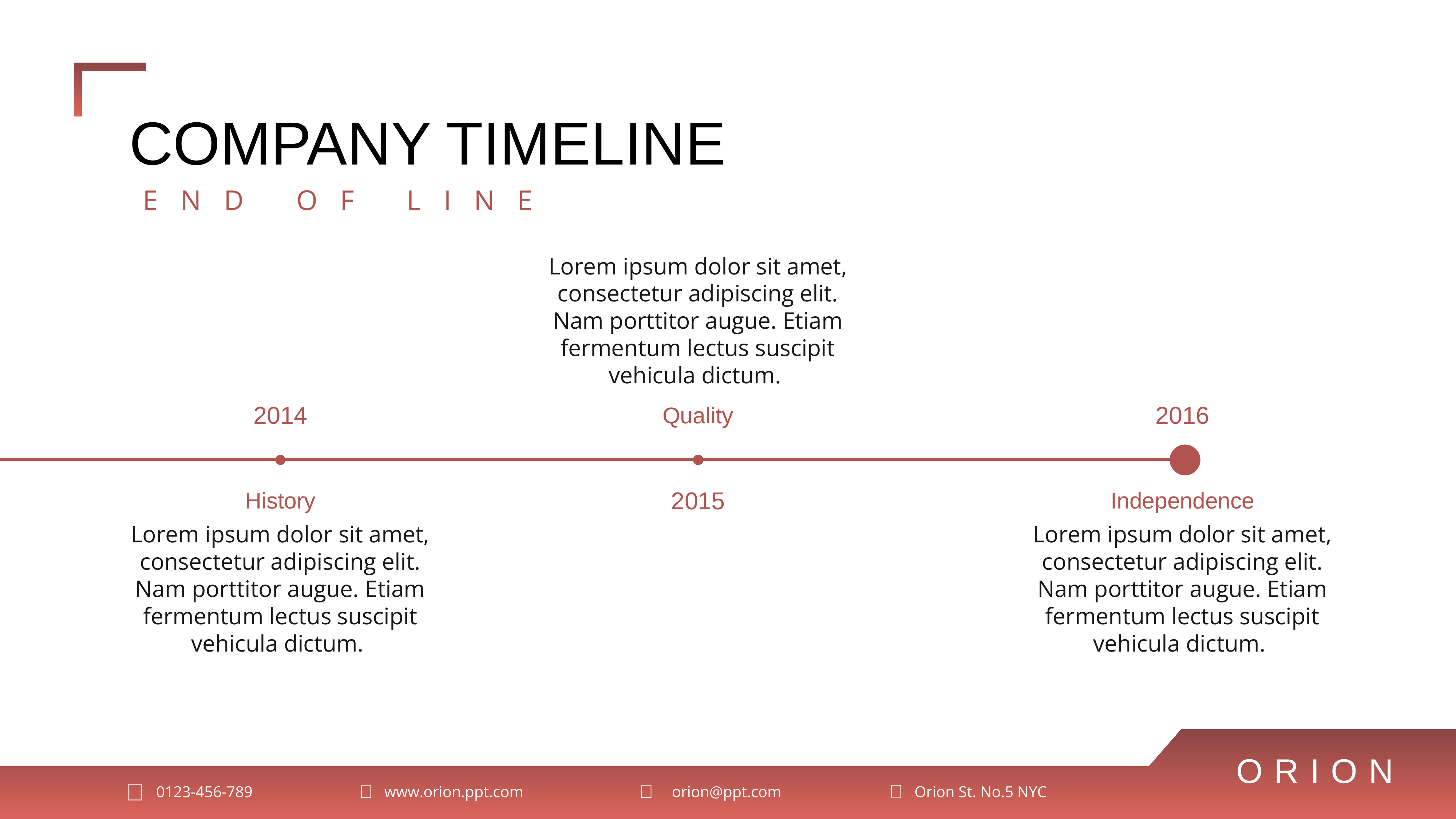

COMPANY TIMELINE
END OF LINE
Lorem ipsum dolor sit amet, consectetur adipiscing elit. Nam porttitor augue. Etiam fermentum lectus suscipit vehicula dictum.
2014
2016
Quality

2015
History
Independence
Lorem ipsum dolor sit amet, consectetur adipiscing elit. Nam porttitor augue. Etiam fermentum lectus suscipit vehicula dictum.
Lorem ipsum dolor sit amet, consectetur adipiscing elit. Nam porttitor augue. Etiam fermentum lectus suscipit vehicula dictum.